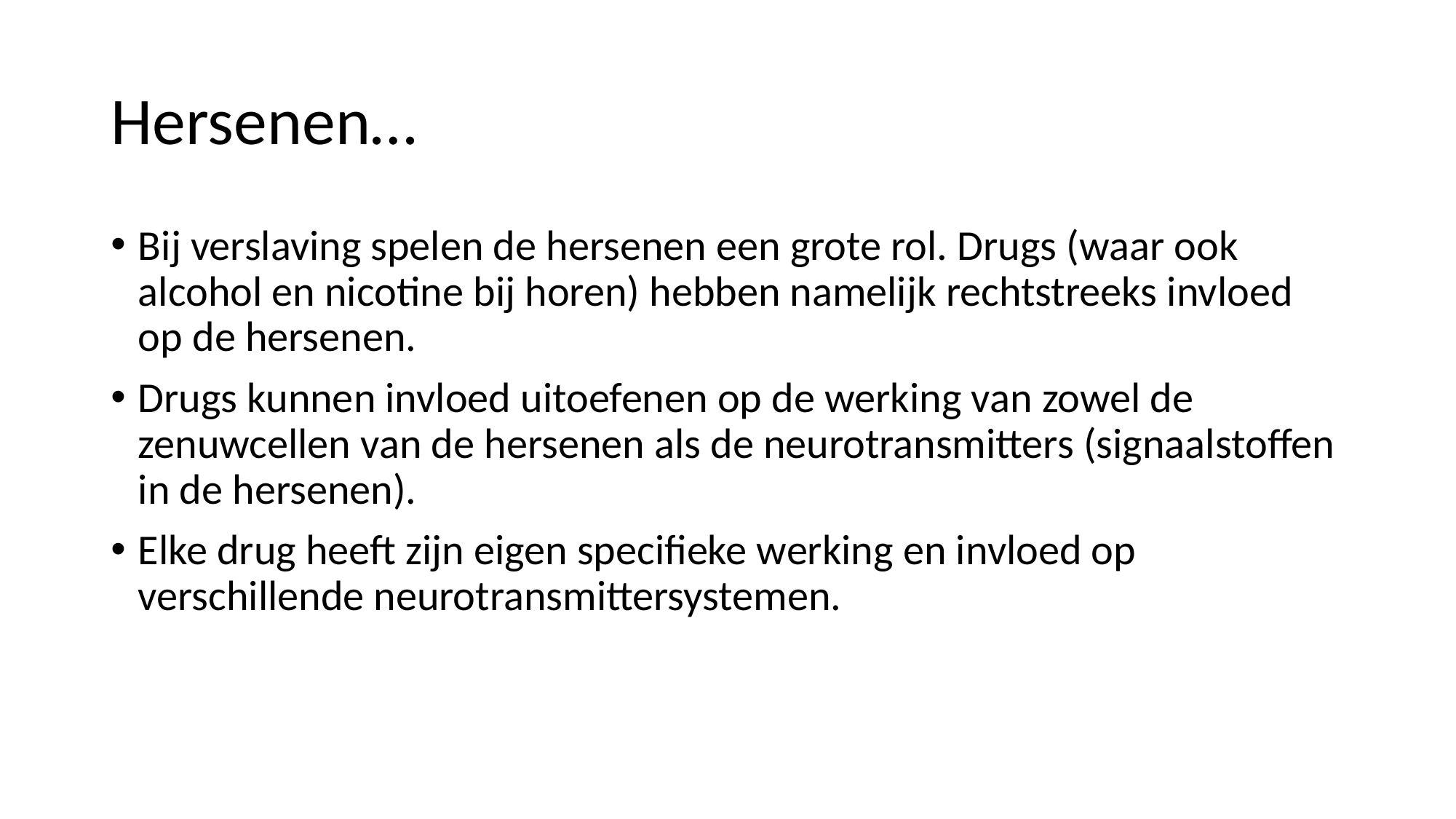

# Hersenen…
Bij verslaving spelen de hersenen een grote rol. Drugs (waar ook alcohol en nicotine bij horen) hebben namelijk rechtstreeks invloed op de hersenen.
Drugs kunnen invloed uitoefenen op de werking van zowel de zenuwcellen van de hersenen als de neurotransmitters (signaalstoffen in de hersenen).
Elke drug heeft zijn eigen specifieke werking en invloed op verschillende neurotransmittersystemen.